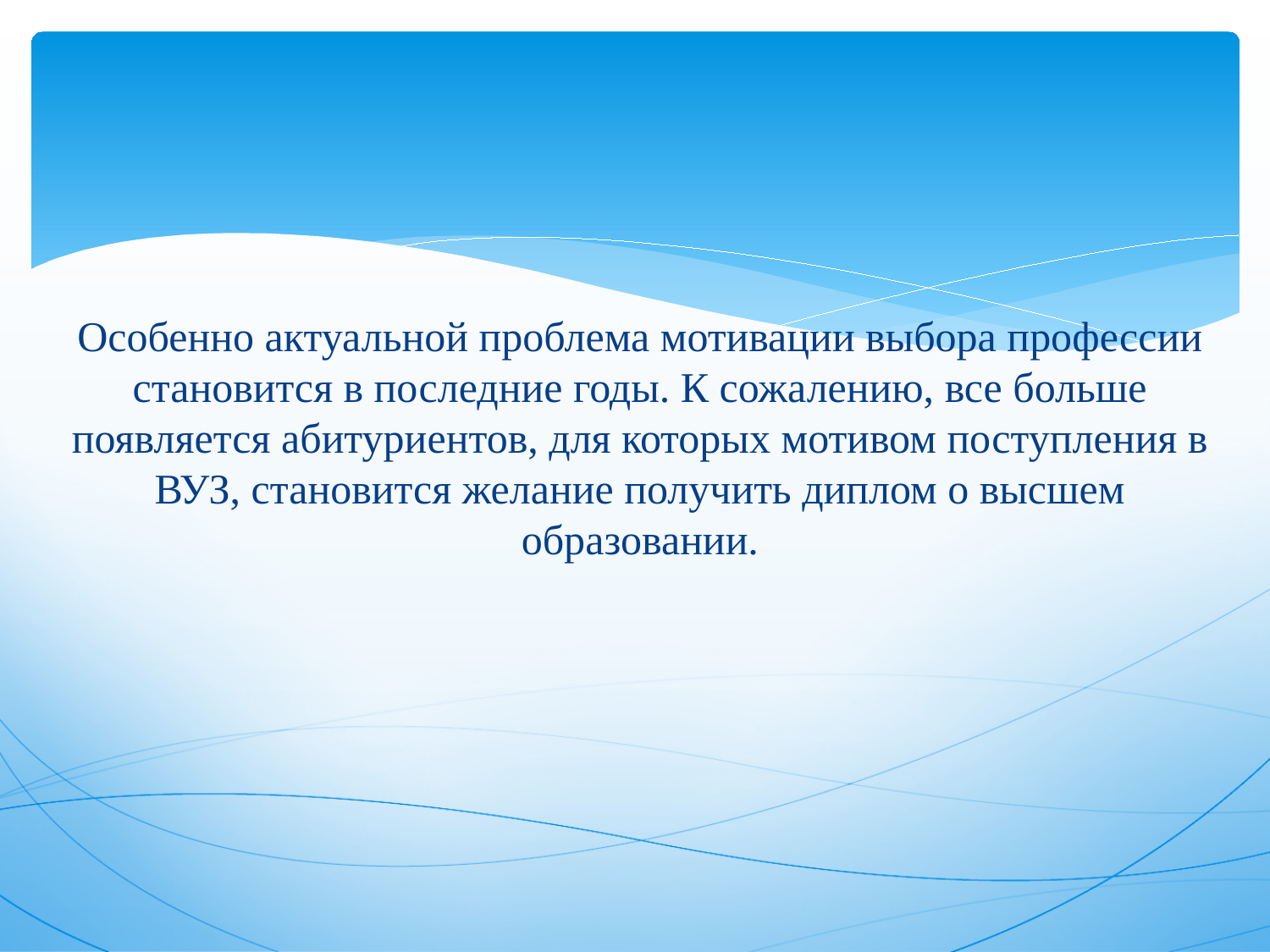

Особенно актуальной проблема мотивации выбора профессии становится в последние годы. К сожалению, все больше появляется абитуриентов, для которых мотивом поступления в ВУЗ, становится желание получить диплом о высшем образовании.